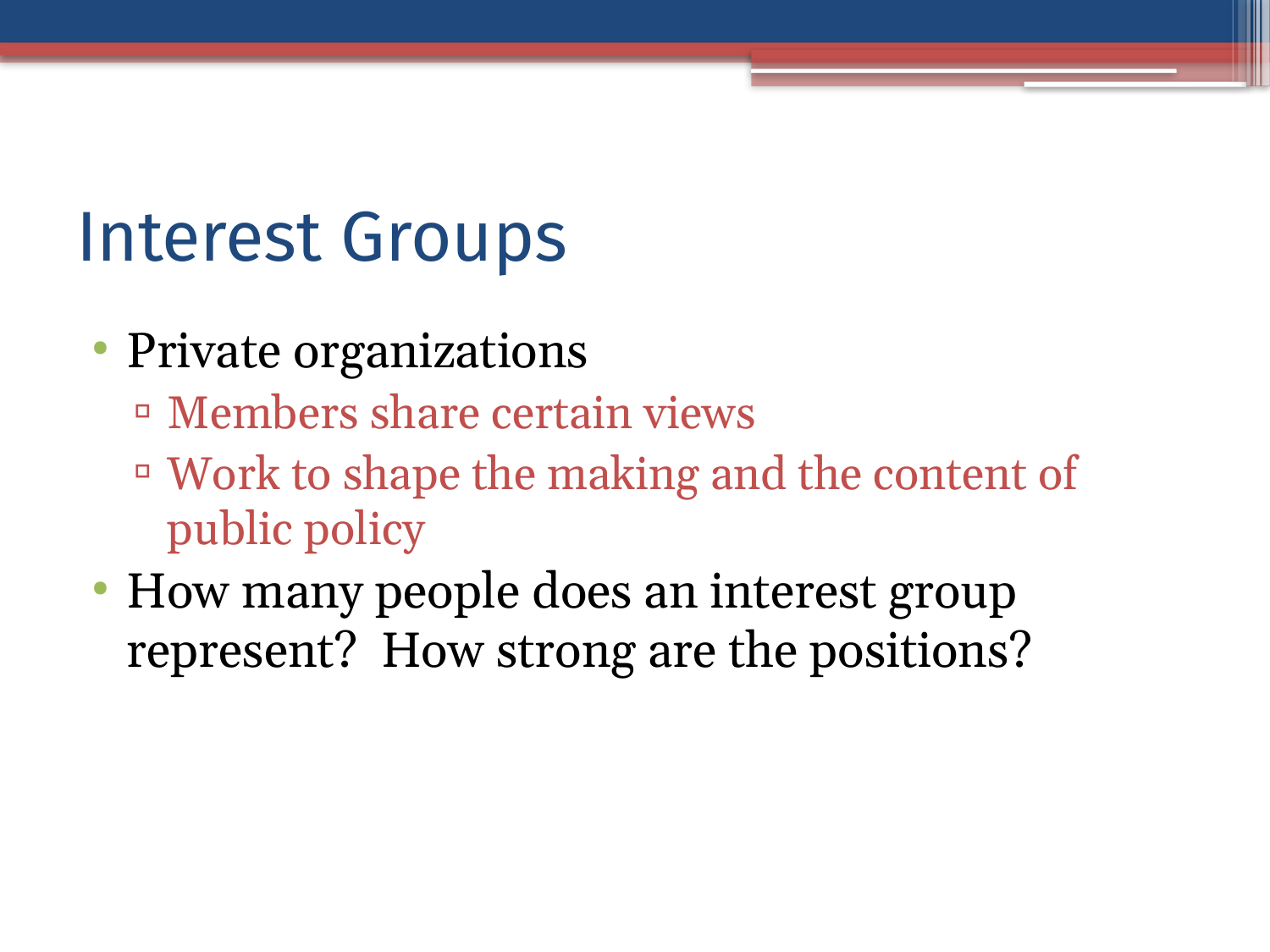

# Interest Groups
Private organizations
Members share certain views
Work to shape the making and the content of public policy
How many people does an interest group represent?  How strong are the positions?